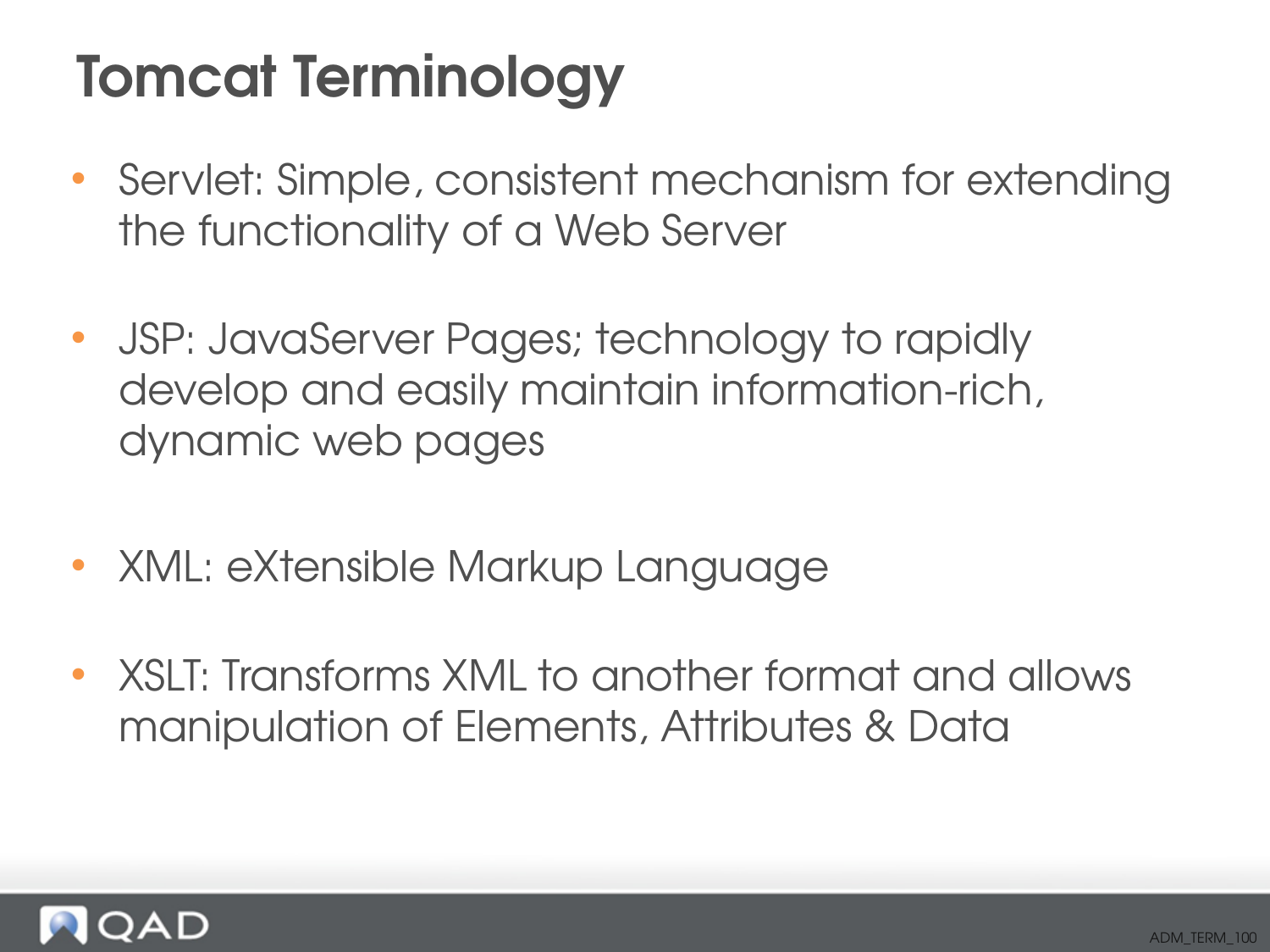

# Tomcat Terminology

Servlet: Simple, consistent mechanism for extending the functionality of a Web Server

JSP: JavaServer Pages; technology to rapidly develop and easily maintain information-rich, dynamic web pages

XML: eXtensible Markup Language

XSLT: Transforms XML to another format and allows manipulation of Elements, Attributes & Data
ADM_TERM_100